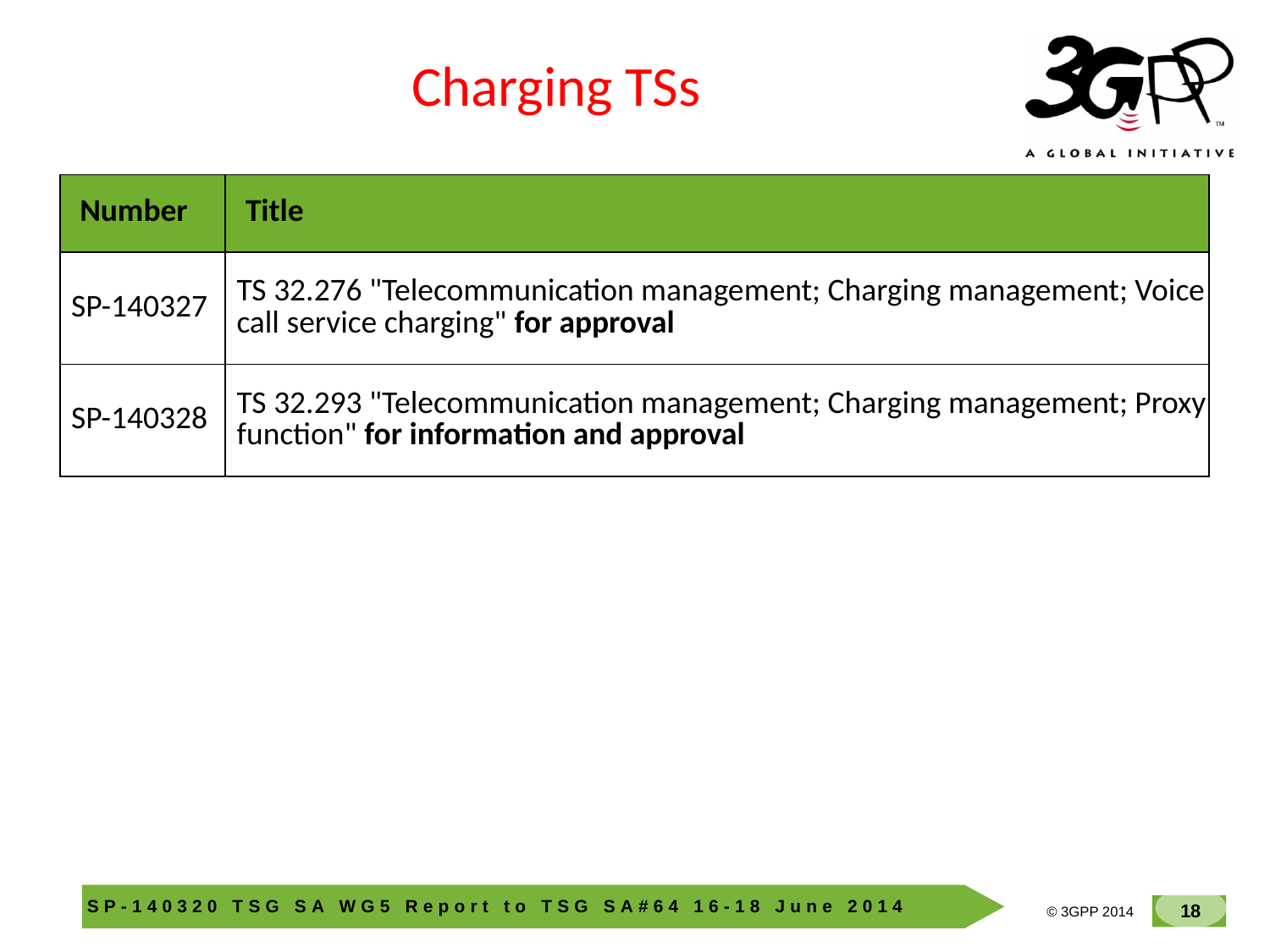

Charging TSs
| Number | Title |
| --- | --- |
| SP-140327 | TS 32.276 "Telecommunication management; Charging management; Voice call service charging" for approval |
| SP-140328 | TS 32.293 "Telecommunication management; Charging management; Proxy function" for information and approval |